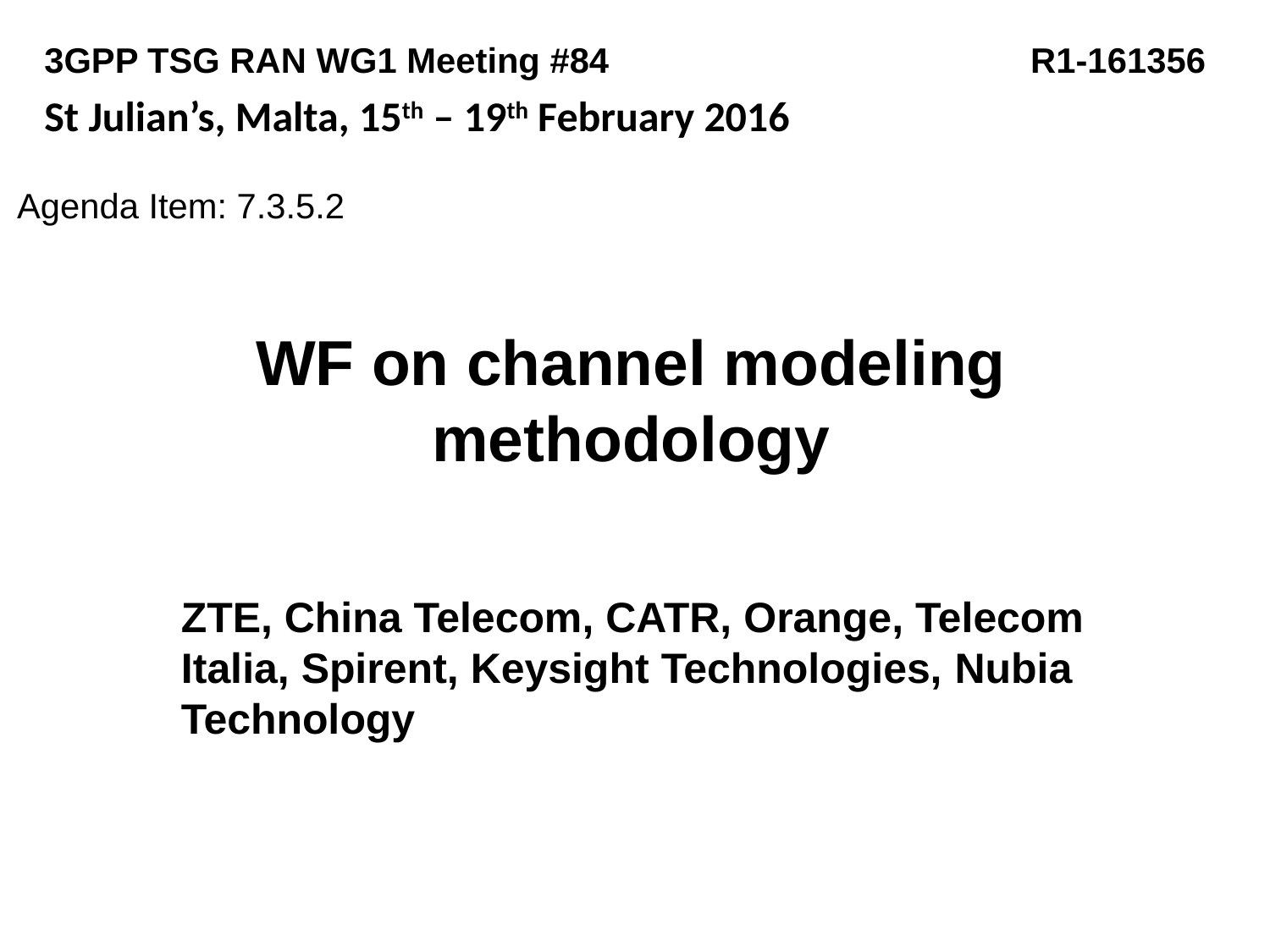

3GPP TSG RAN WG1 Meeting #84            		          R1-161356
St Julian’s, Malta, 15th – 19th February 2016

Agenda Item: 7.3.5.2
# WF on channel modeling methodology
ZTE, China Telecom, CATR, Orange, Telecom Italia, Spirent, Keysight Technologies, Nubia Technology